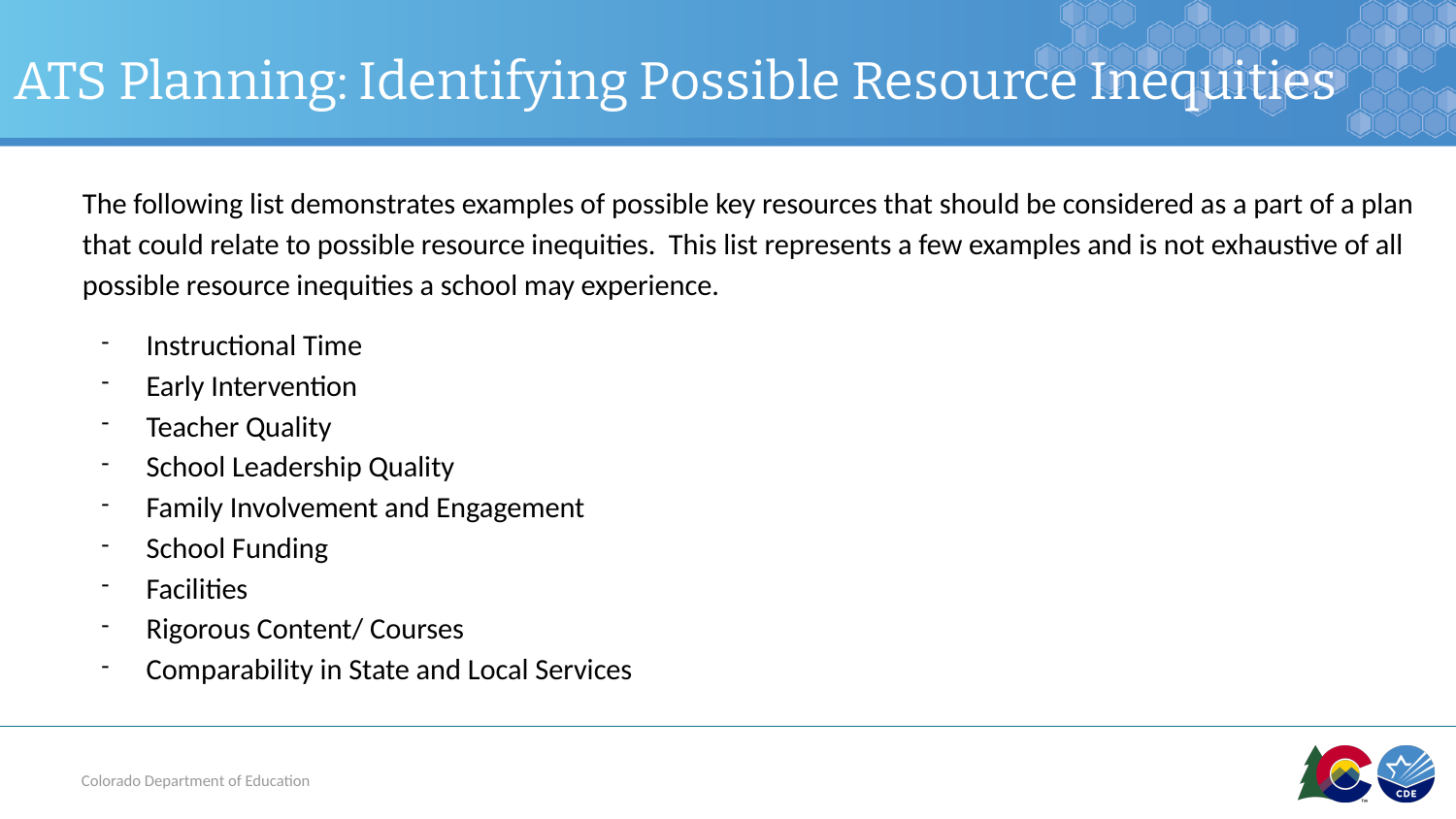

# ATS Planning: Identifying Possible Resource Inequities
The following list demonstrates examples of possible key resources that should be considered as a part of a plan that could relate to possible resource inequities.  This list represents a few examples and is not exhaustive of all possible resource inequities a school may experience.
Instructional Time
Early Intervention
Teacher Quality
School Leadership Quality
Family Involvement and Engagement
School Funding
Facilities
Rigorous Content/ Courses
Comparability in State and Local Services